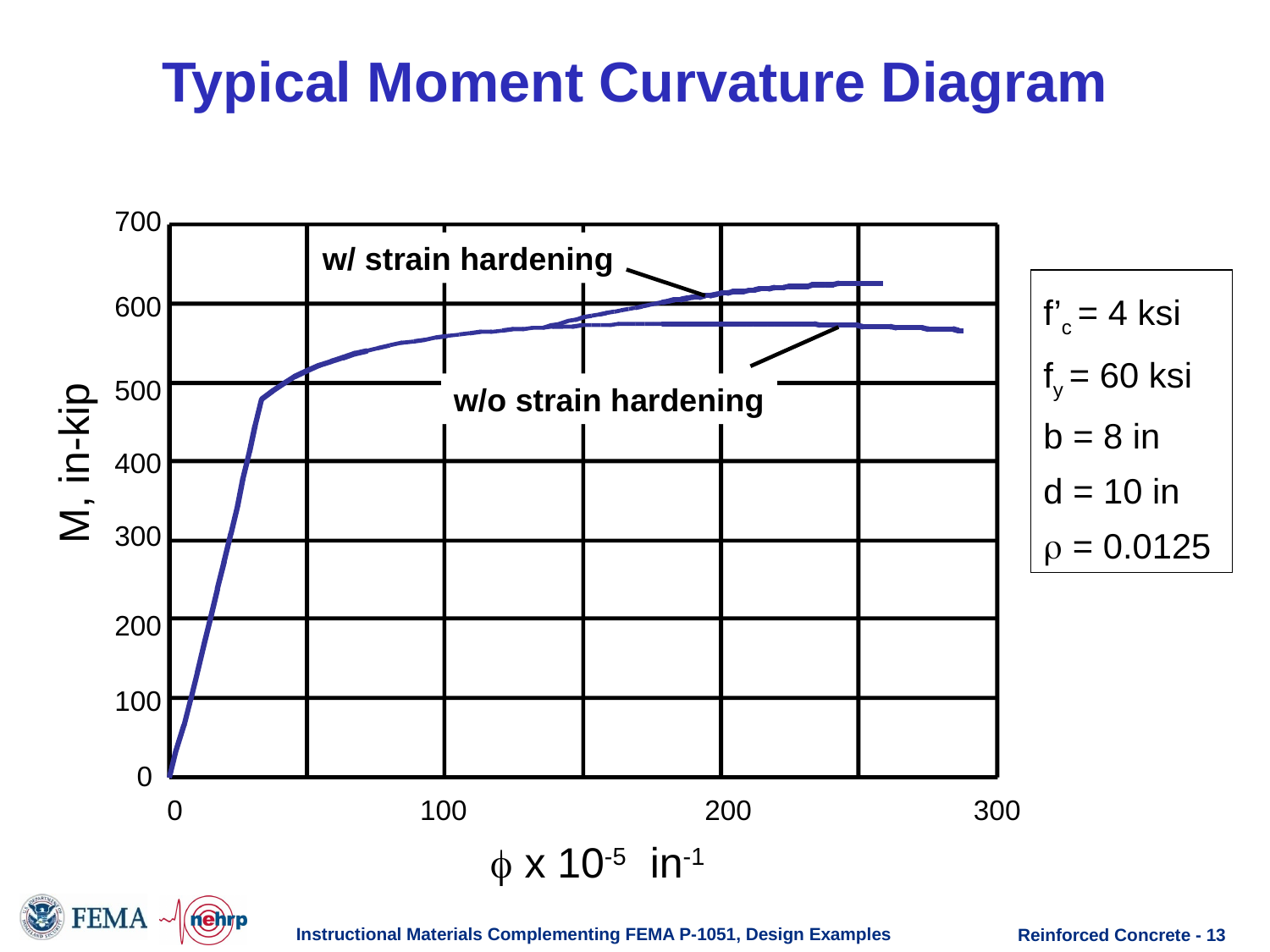

# Typical Moment Curvature Diagram
700

w/ strain hardening
f’c = 4 ksi
fy = 60 ksi
b = 8 in
d = 10 in
ρ = 0.0125

600

500
w/o strain hardening

M, in-kip
400

300

200

100

0

0
100
200
300
φ x 10-5  in-1
Instructional Materials Complementing FEMA P-1051, Design Examples